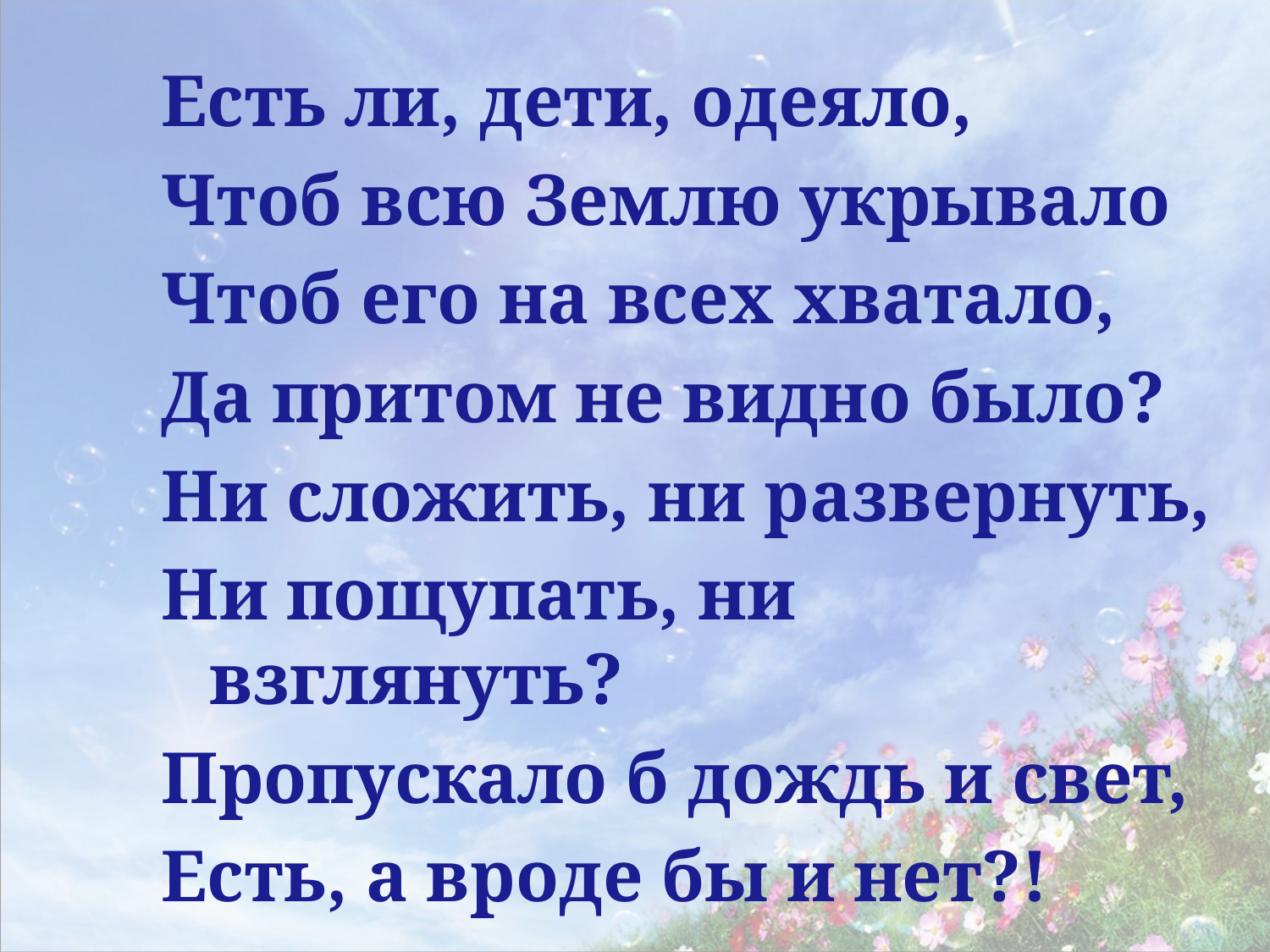

Есть ли, дети, одеяло,
Чтоб всю Землю укрывало
Чтоб его на всех хватало,
Да притом не видно было?
Ни сложить, ни развернуть,
Ни пощупать, ни взглянуть?
Пропускало б дождь и свет,
Есть, а вроде бы и нет?!